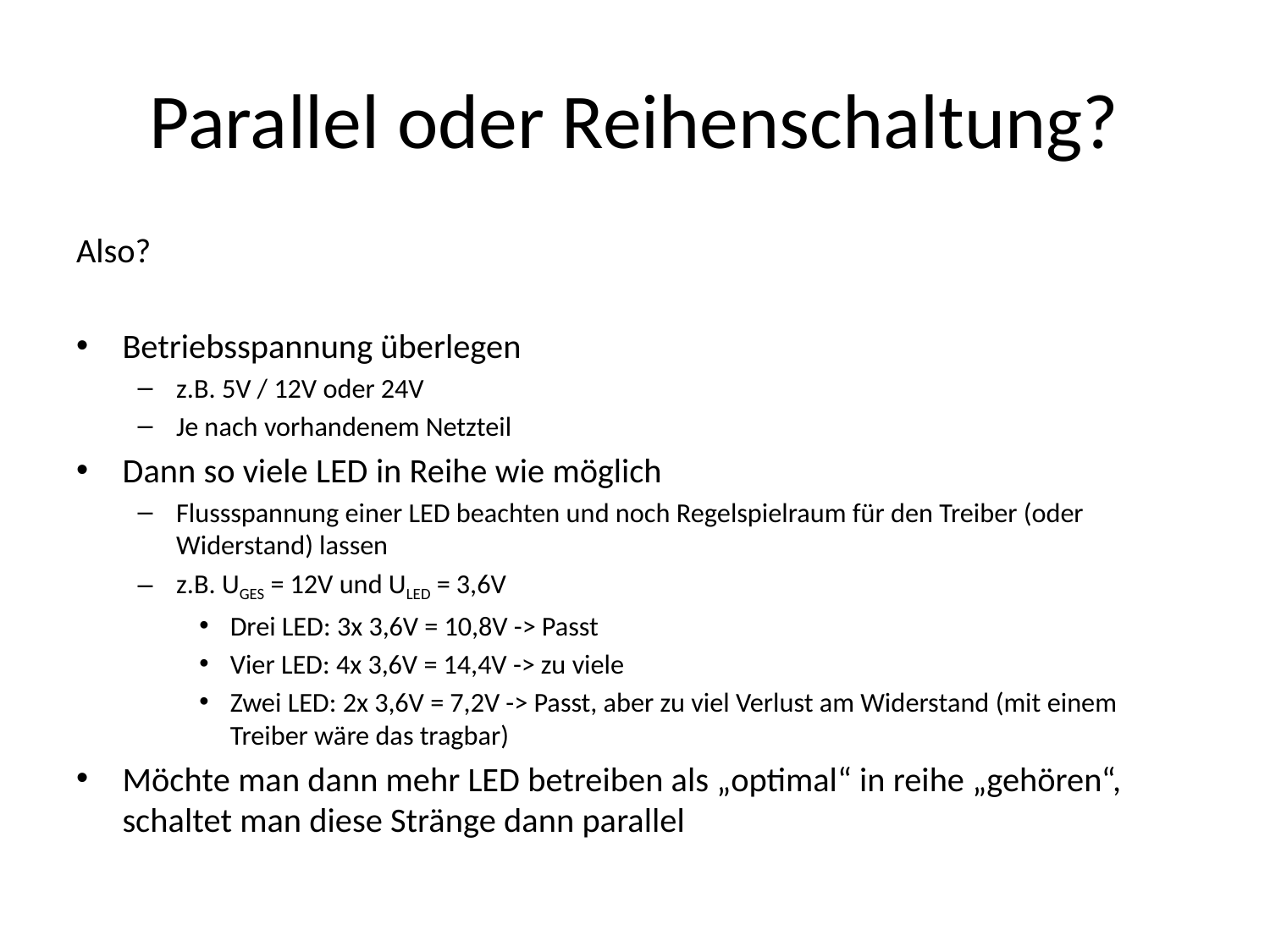

# Parallel oder Reihenschaltung?
Also?

Betriebsspannung überlegen
z.B. 5V / 12V oder 24V
Je nach vorhandenem Netzteil
Dann so viele LED in Reihe wie möglich
Flussspannung einer LED beachten und noch Regelspielraum für den Treiber (oder Widerstand) lassen
z.B. UGES = 12V und ULED = 3,6V
Drei LED: 3x 3,6V = 10,8V -> Passt
Vier LED: 4x 3,6V = 14,4V -> zu viele
Zwei LED: 2x 3,6V = 7,2V -> Passt, aber zu viel Verlust am Widerstand (mit einem Treiber wäre das tragbar)
Möchte man dann mehr LED betreiben als „optimal“ in reihe „gehören“, schaltet man diese Stränge dann parallel